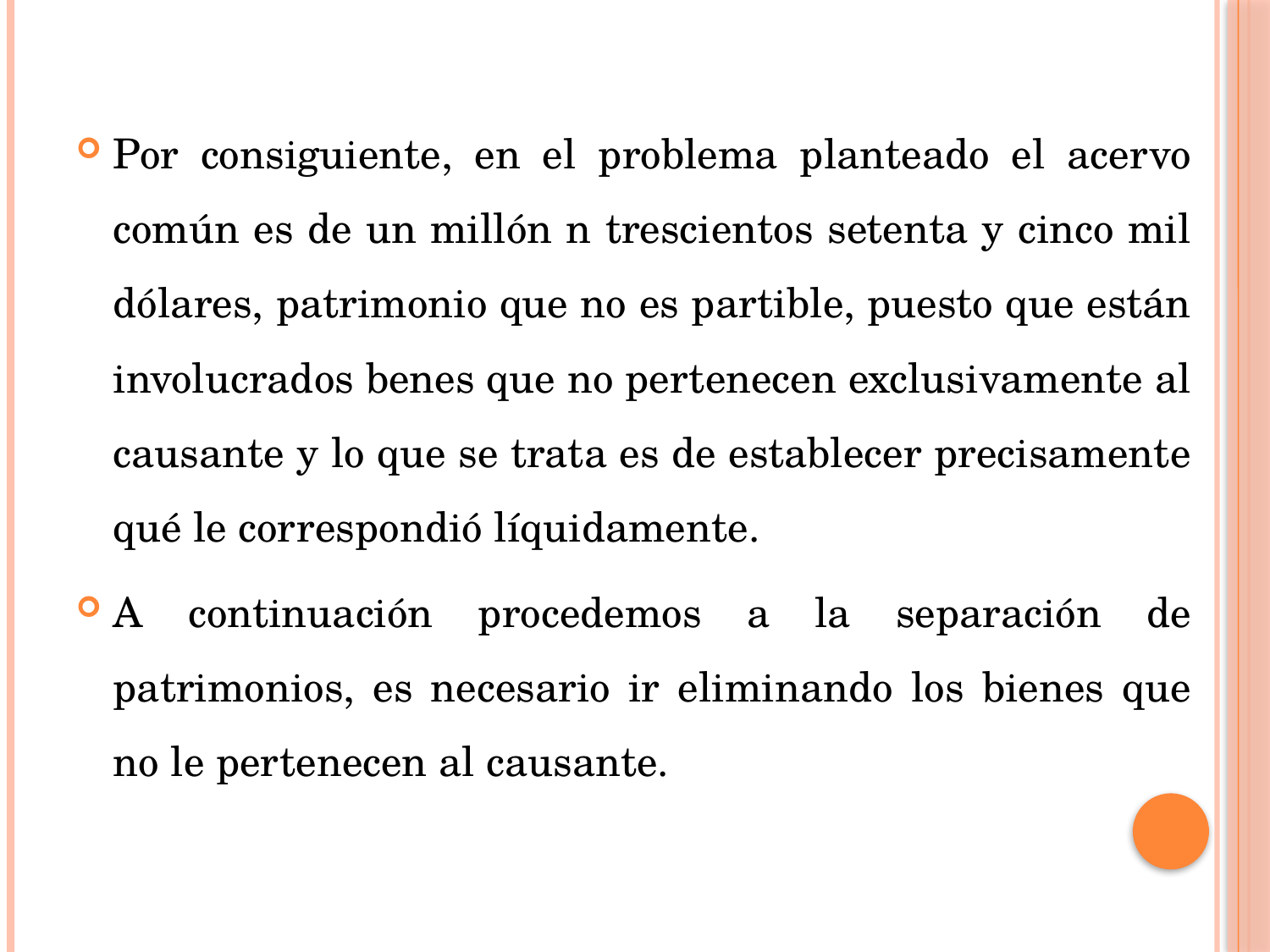

Por consiguiente, en el problema planteado el acervo común es de un millón n trescientos setenta y cinco mil dólares, patrimonio que no es partible, puesto que están involucrados benes que no pertenecen exclusivamente al causante y lo que se trata es de establecer precisamente qué le correspondió líquidamente.
A continuación procedemos a la separación de patrimonios, es necesario ir eliminando los bienes que no le pertenecen al causante.